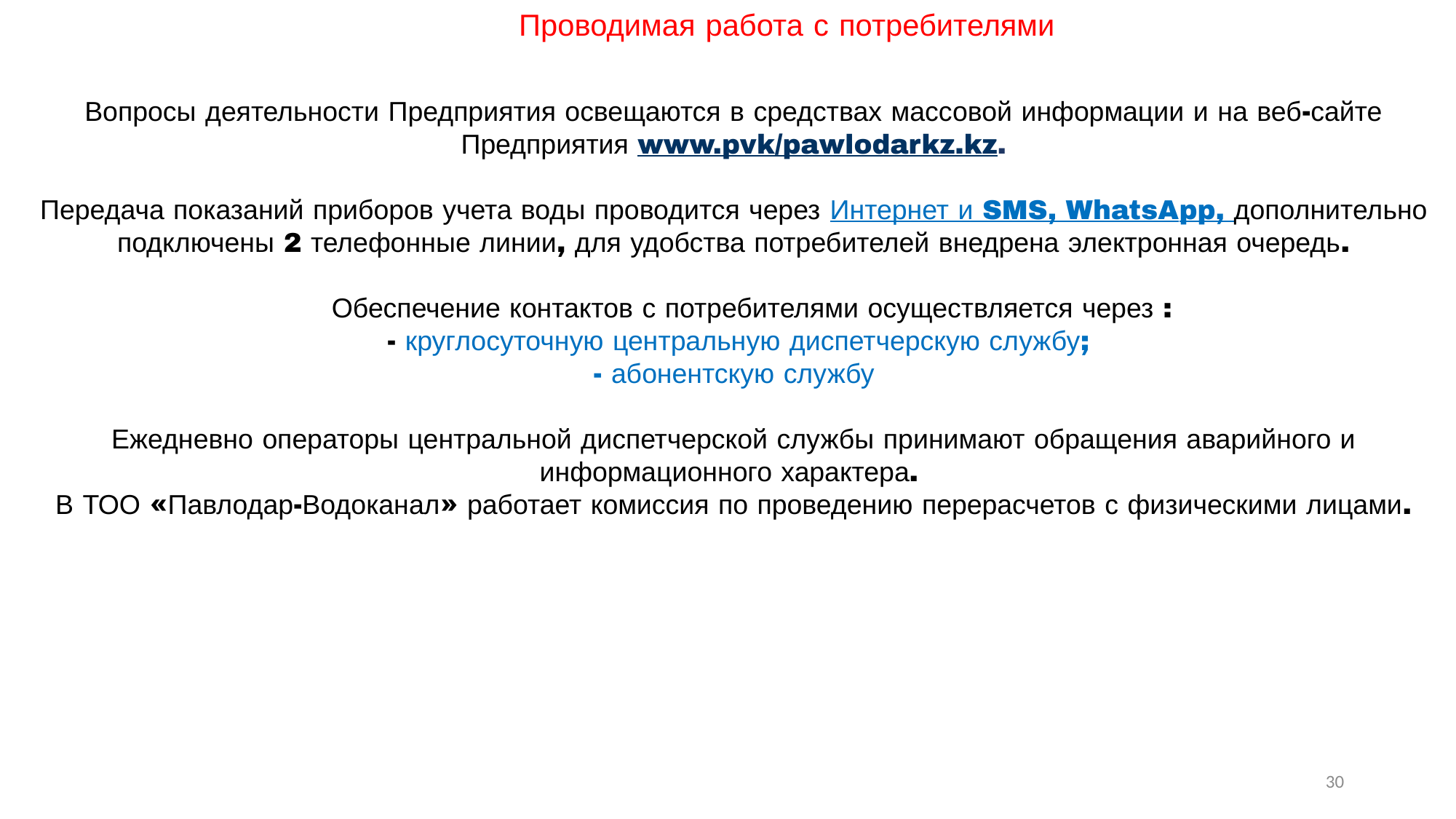

# Проводимая работа с потребителями

Вопросы деятельности Предприятия освещаются в средствах массовой информации и на веб-сайте Предприятия www.pvk/pawlodarkz.kz.

Передача показаний приборов учета воды проводится через Интернет и SMS, WhatsApp, дополнительно подключены 2 телефонные линии, для удобства потребителей внедрена электронная очередь.

    Обеспечение контактов с потребителями осуществляется через :
 - круглосуточную центральную диспетчерскую службу;
- абонентскую службу

Ежедневно операторы центральной диспетчерской службы принимают обращения аварийного и информационного характера.
В ТОО «Павлодар-Водоканал» работает комиссия по проведению перерасчетов с физическими лицами.

30